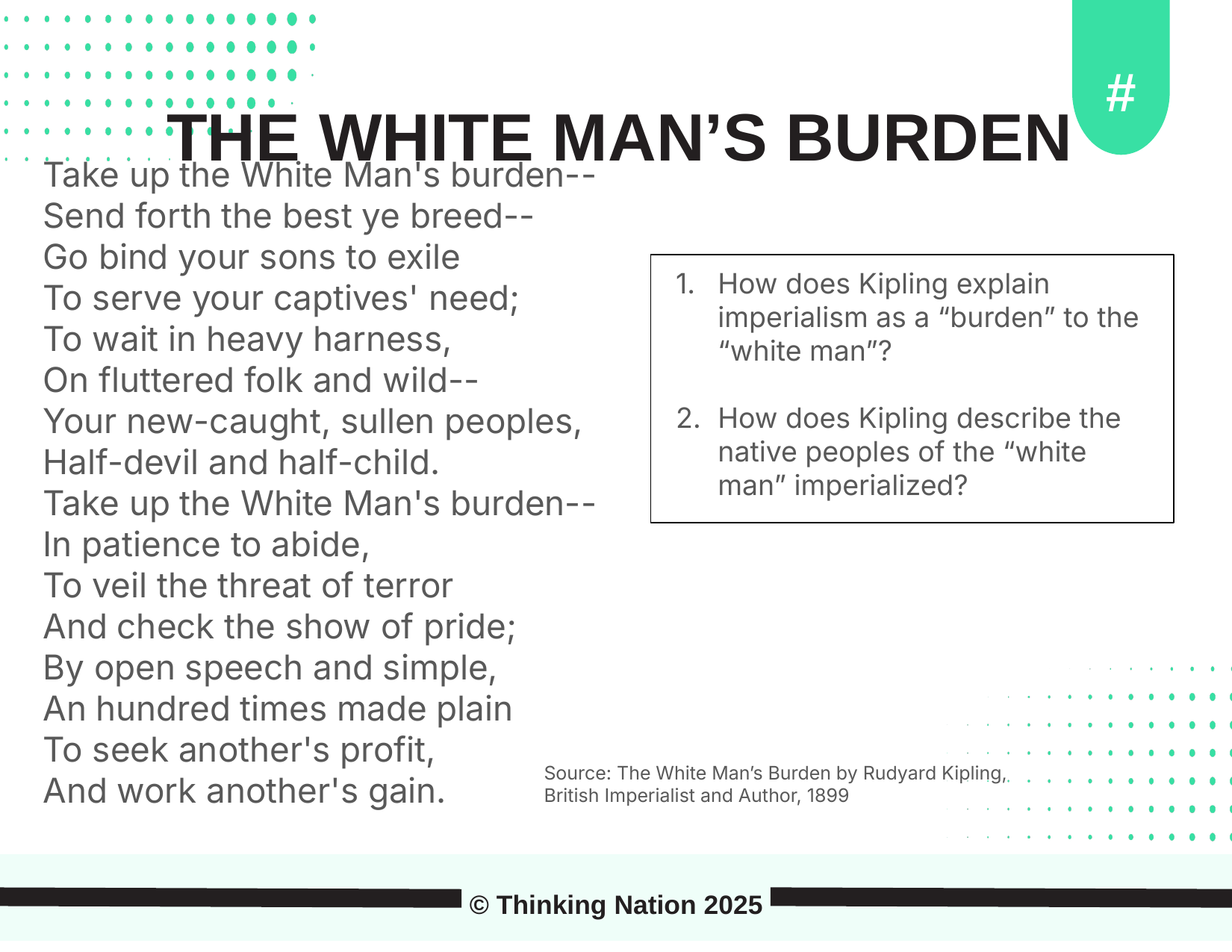

#
THE WHITE MAN’S BURDEN
Take up the White Man's burden--
Send forth the best ye breed--
Go bind your sons to exile
To serve your captives' need;
To wait in heavy harness,
On fluttered folk and wild--
Your new-caught, sullen peoples,
Half-devil and half-child.
Take up the White Man's burden--
In patience to abide,
To veil the threat of terror
And check the show of pride;
By open speech and simple,
An hundred times made plain
To seek another's profit,
And work another's gain.

How does Kipling explain imperialism as a “burden” to the “white man”?
How does Kipling describe the native peoples of the “white man” imperialized?

Source: The White Man’s Burden by Rudyard Kipling, British Imperialist and Author, 1899

© Thinking Nation 2025